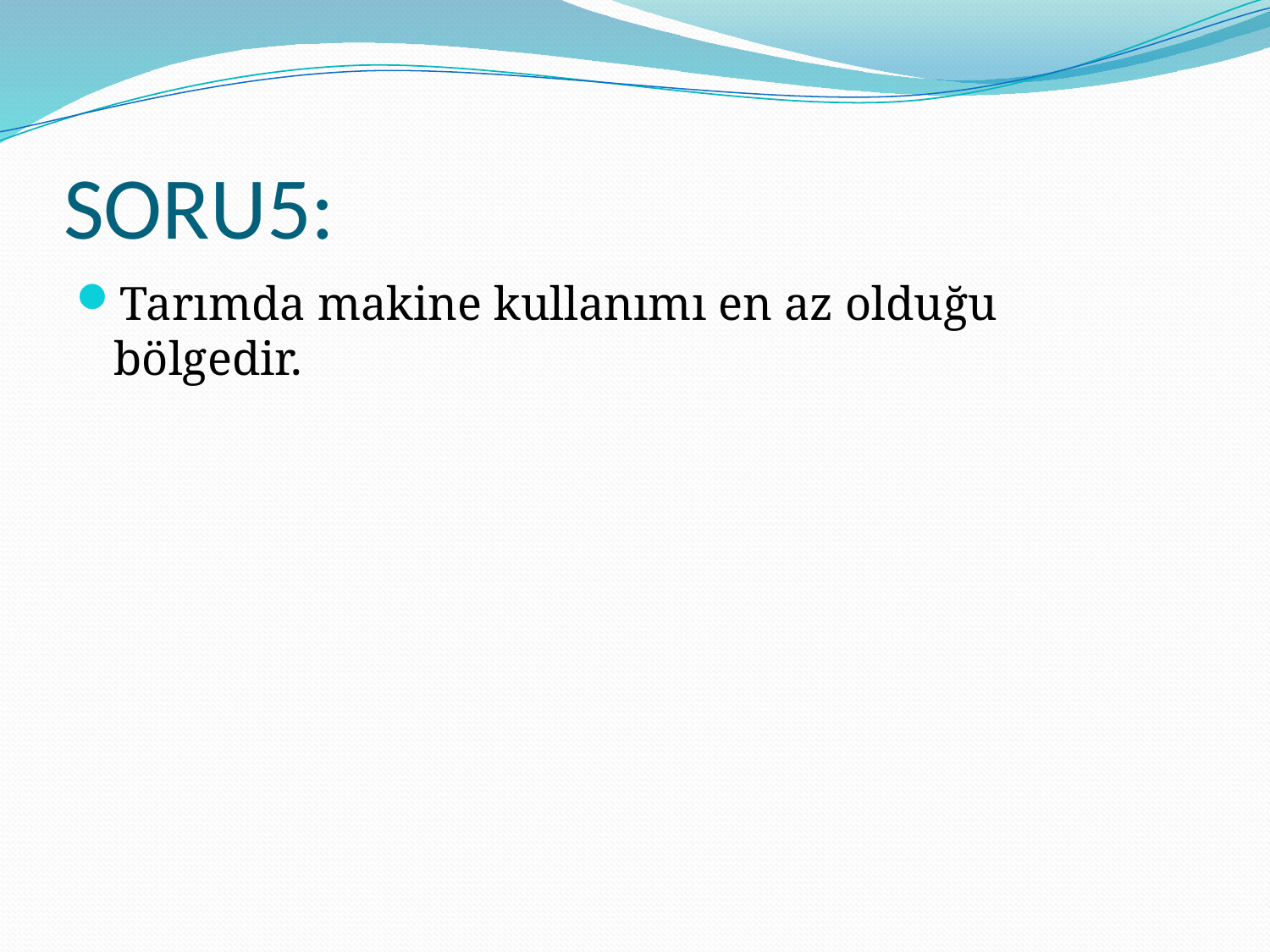

# SORU5:
Tarımda makine kullanımı en az olduğu bölgedir.